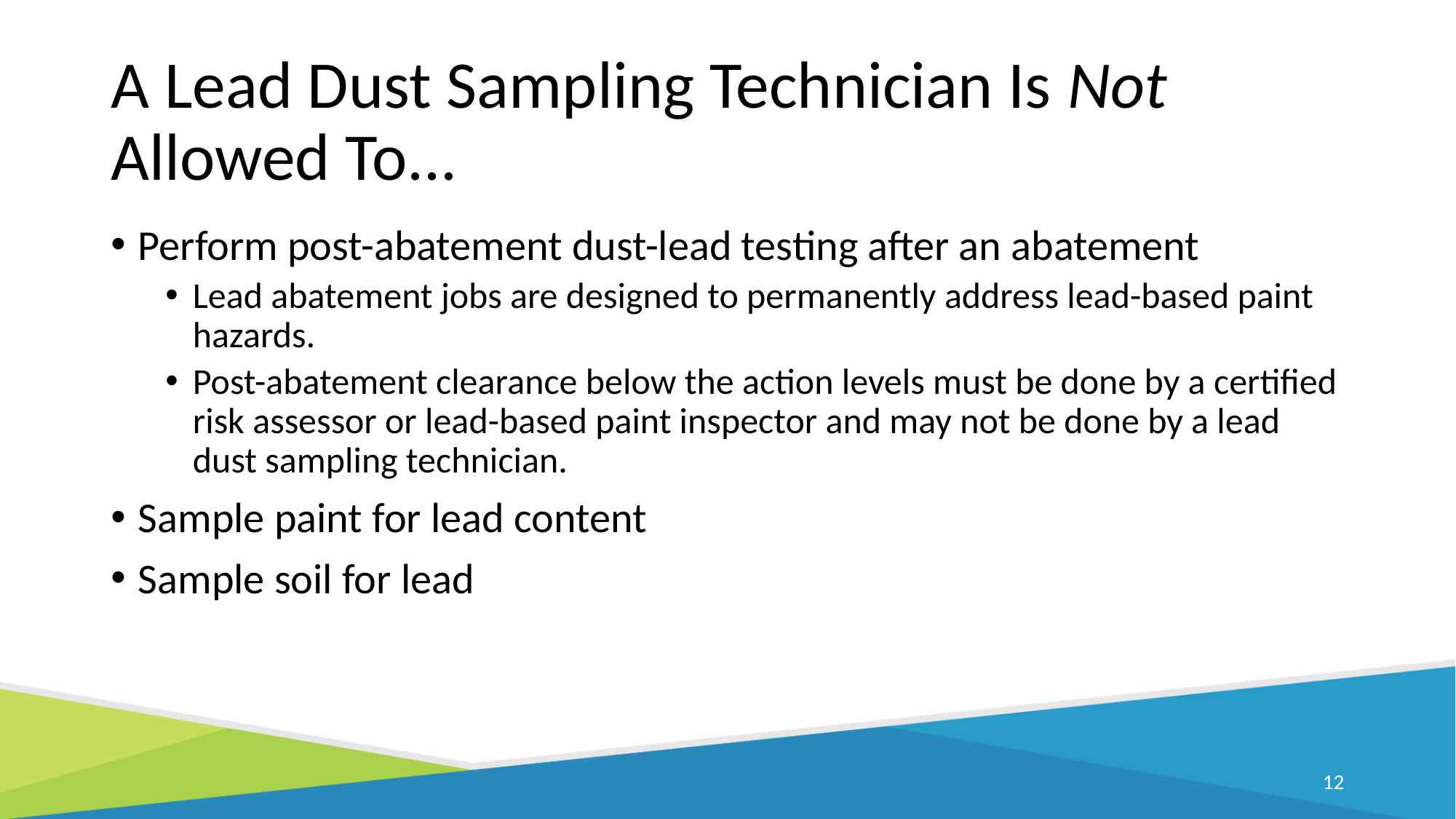

# A Lead Dust Sampling Technician Is Not Allowed To...
Perform post-abatement dust-lead testing after an abatement
Lead abatement jobs are designed to permanently address lead-based paint hazards.
Post-abatement clearance below the action levels must be done by a certified risk assessor or lead-based paint inspector and may not be done by a lead dust sampling technician.
Sample paint for lead content
Sample soil for lead

12